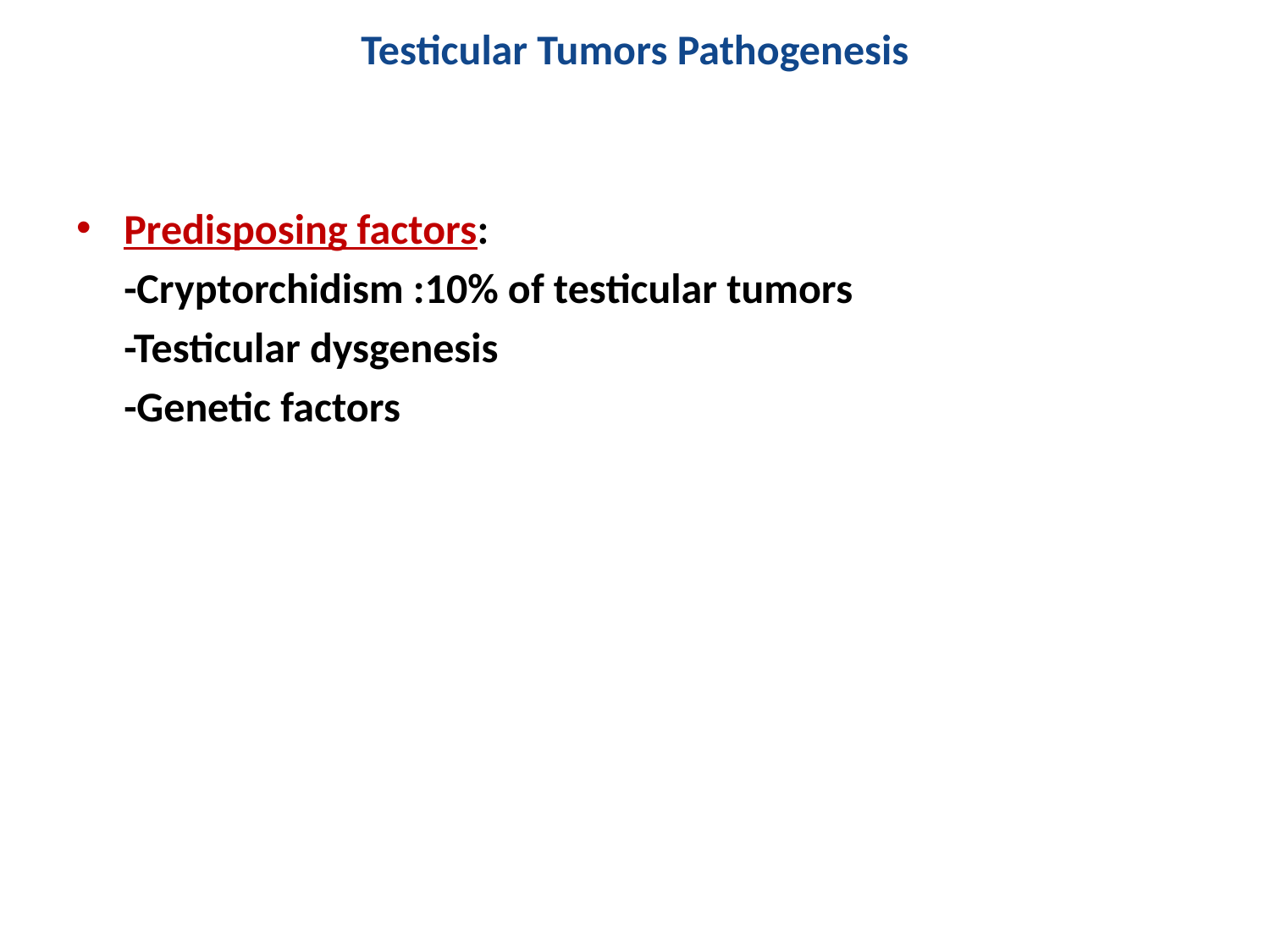

# Testicular Tumors Pathogenesis

Predisposing factors:
	-Cryptorchidism :10% of testicular tumors
	-Testicular dysgenesis
	-Genetic factors